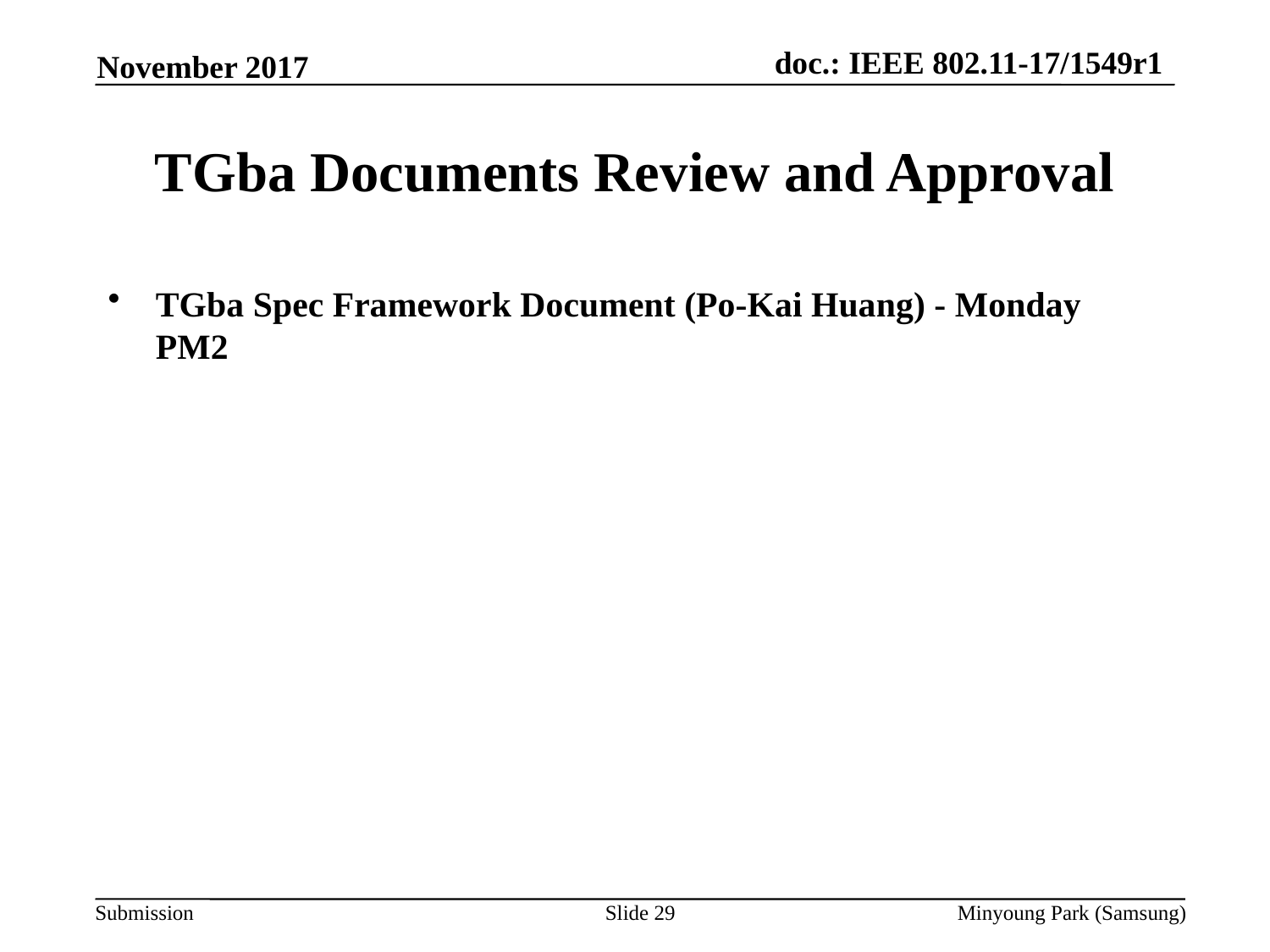

November 2017
# TGba Documents Review and Approval
TGba Spec Framework Document (Po-Kai Huang) - Monday PM2

Slide 29
Minyoung Park (Samsung)